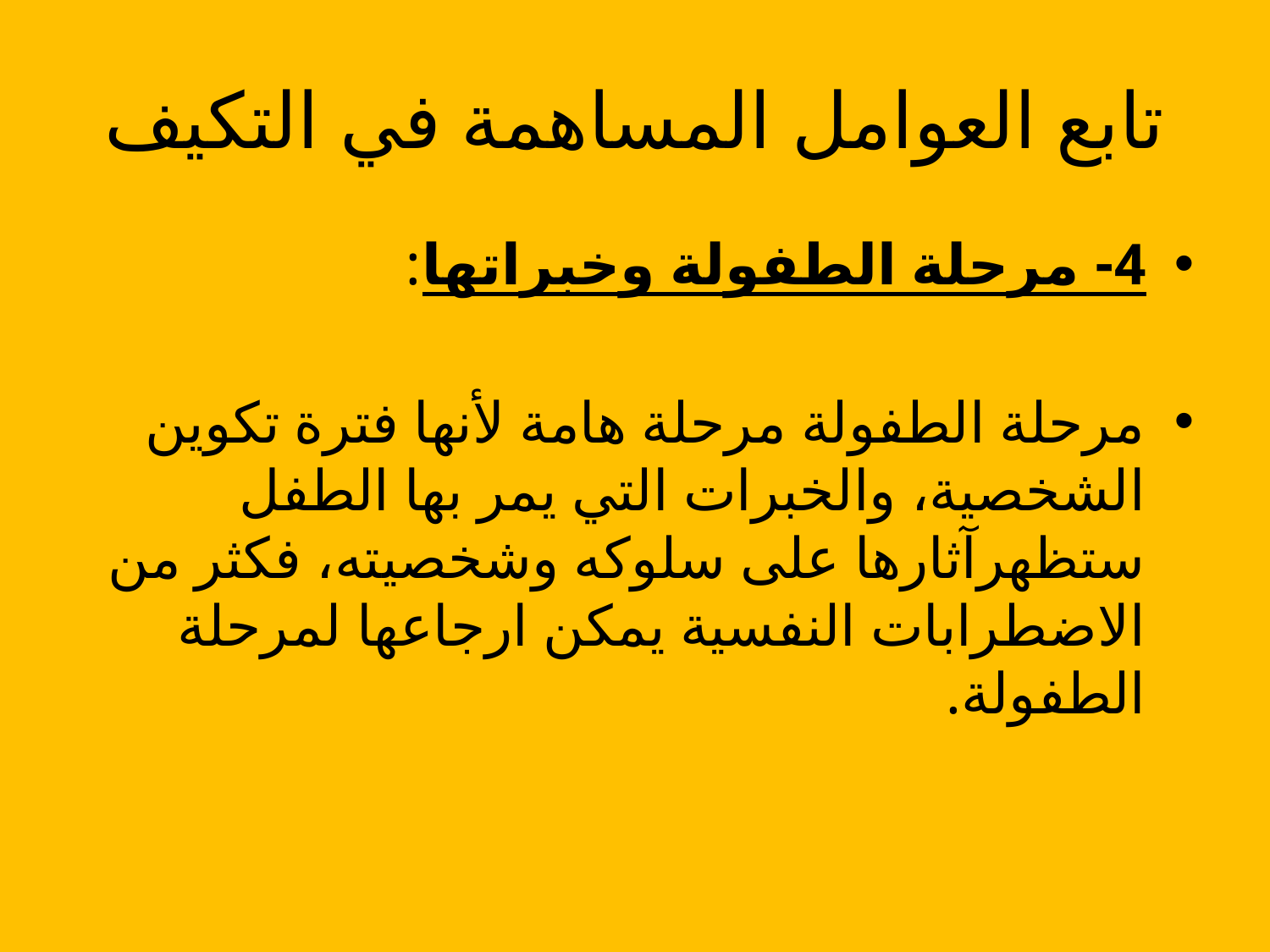

# تابع العوامل المساهمة في التكيف
4- مرحلة الطفولة وخبراتها:

مرحلة الطفولة مرحلة هامة لأنها فترة تكوين الشخصية، والخبرات التي يمر بها الطفل ستظهرآثارها على سلوكه وشخصيته، فكثر من الاضطرابات النفسية يمكن ارجاعها لمرحلة الطفولة.